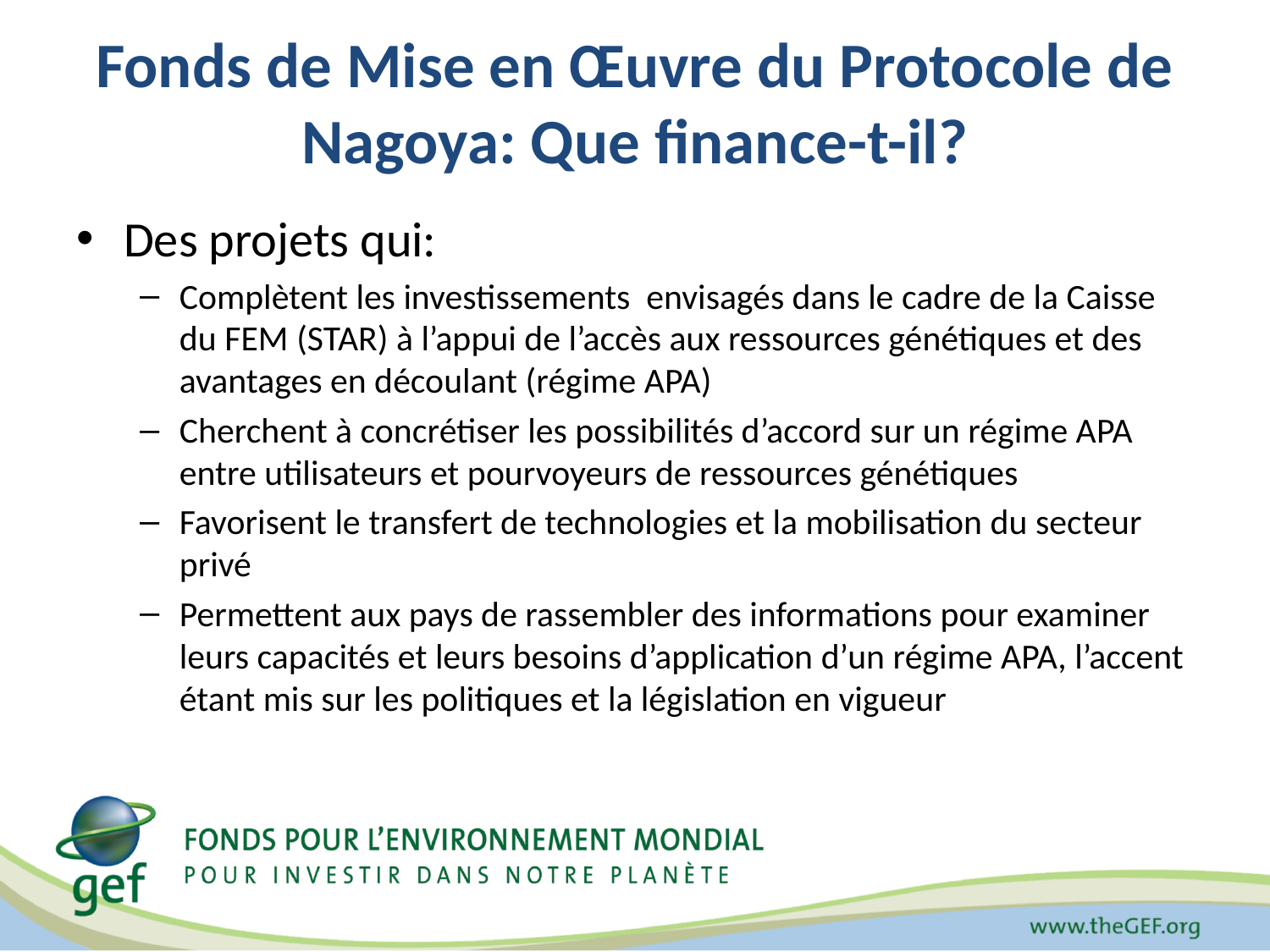

# Fonds de Mise en Œuvre du Protocole de Nagoya: Que finance-t-il?
Des projets qui:
Complètent les investissements  envisagés dans le cadre de la Caisse du FEM (STAR) à l’appui de l’accès aux ressources génétiques et des avantages en découlant (régime APA)
Cherchent à concrétiser les possibilités d’accord sur un régime APA entre utilisateurs et pourvoyeurs de ressources génétiques
Favorisent le transfert de technologies et la mobilisation du secteur privé
Permettent aux pays de rassembler des informations pour examiner leurs capacités et leurs besoins d’application d’un régime APA, l’accent étant mis sur les politiques et la législation en vigueur